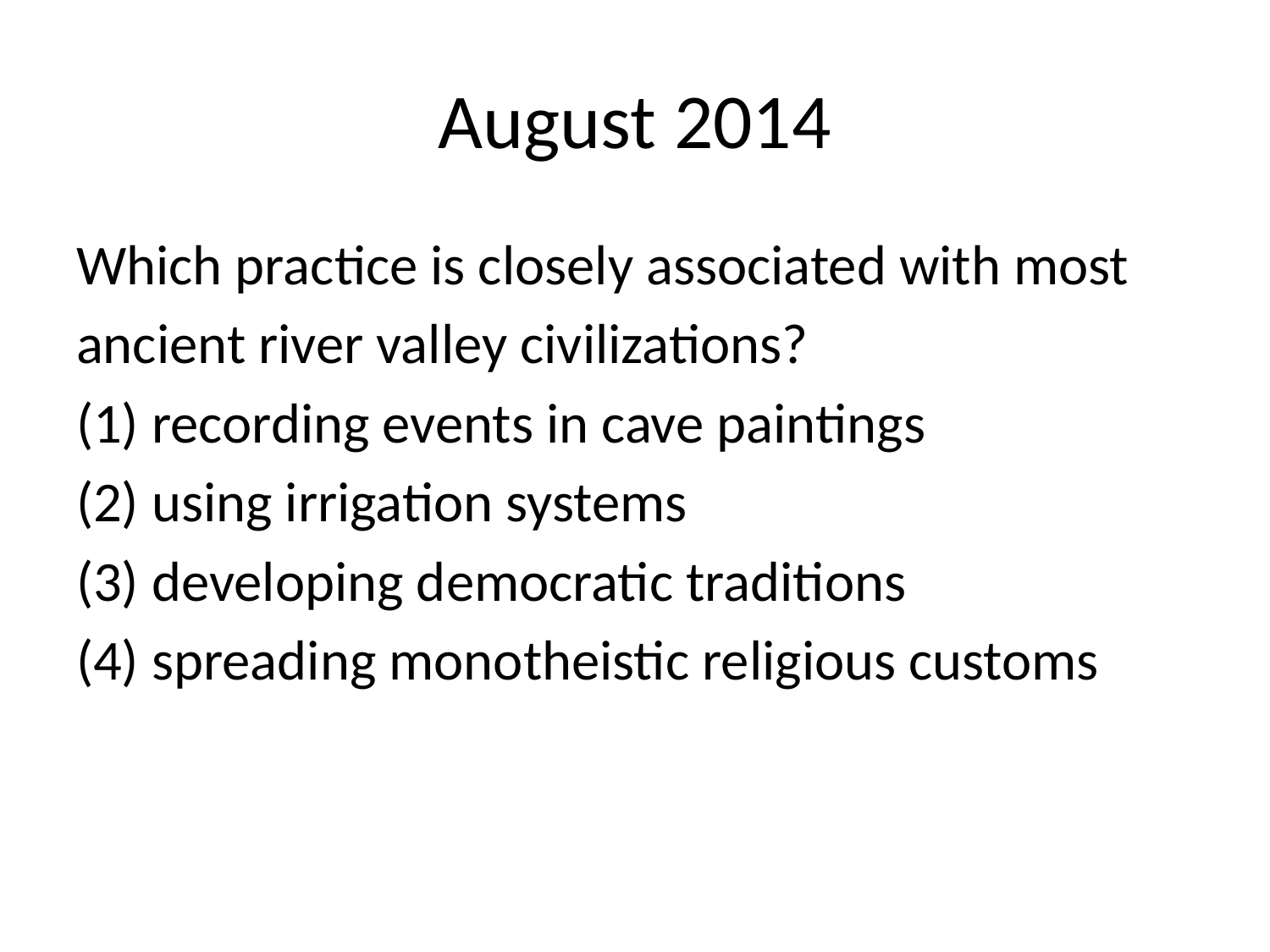

# August 2014
Which practice is closely associated with most
ancient river valley civilizations?
(1) recording events in cave paintings
(2) using irrigation systems
(3) developing democratic traditions
(4) spreading monotheistic religious customs